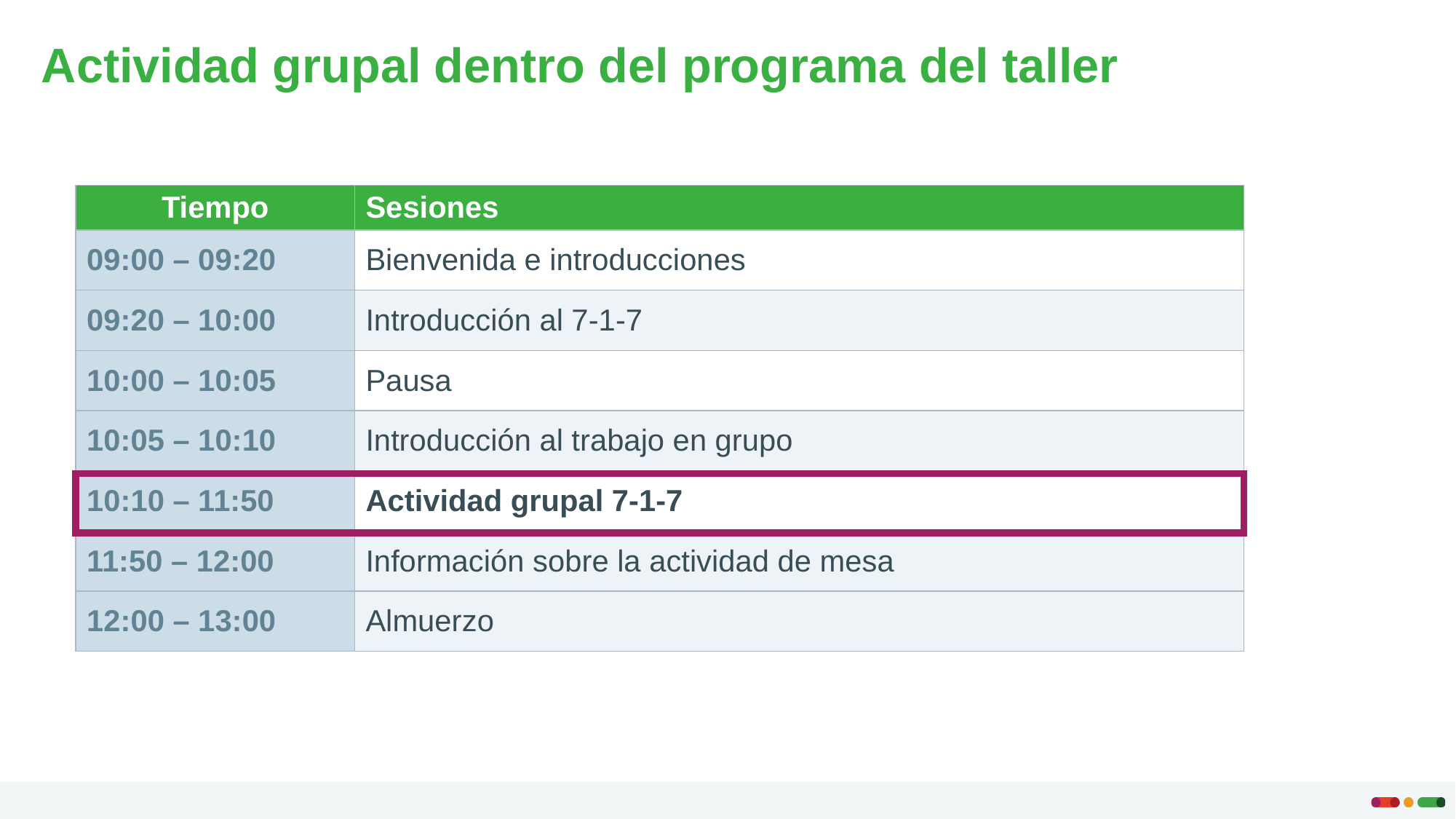

# Actividad grupal dentro del programa del taller
| Tiempo | Sesiones |
| --- | --- |
| 09:00 – 09:20 | Bienvenida e introducciones |
| 09:20 – 10:00 | Introducción al 7-1-7 |
| 10:00 – 10:05 | Pausa |
| 10:05 – 10:10 | Introducción al trabajo en grupo |
| 10:10 – 11:50 | Actividad grupal 7-1-7 |
| 11:50 – 12:00 | Información sobre la actividad de mesa |
| 12:00 – 13:00 | Almuerzo |